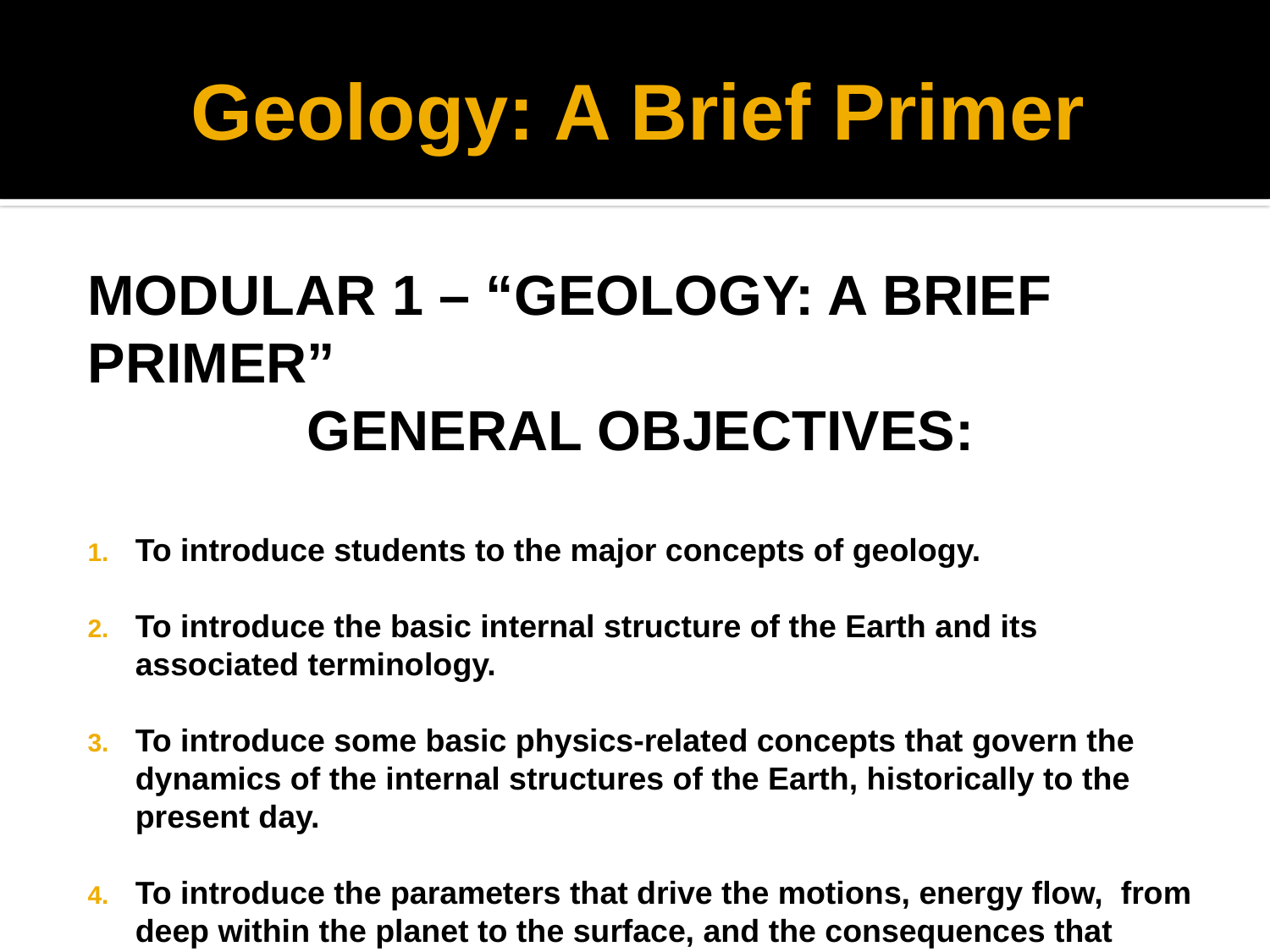

# Geology: A Brief Primer
MODULAR 1 – “GEOLOGY: A BRIEF PRIMER”
GENERAL OBJECTIVES:

To introduce students to the major concepts of geology.

To introduce the basic internal structure of the Earth and its associated terminology.

To introduce some basic physics-related concepts that govern the dynamics of the internal structures of the Earth, historically to the present day.

To introduce the parameters that drive the motions, energy flow,  from deep within the planet to the surface, and the consequences that result.